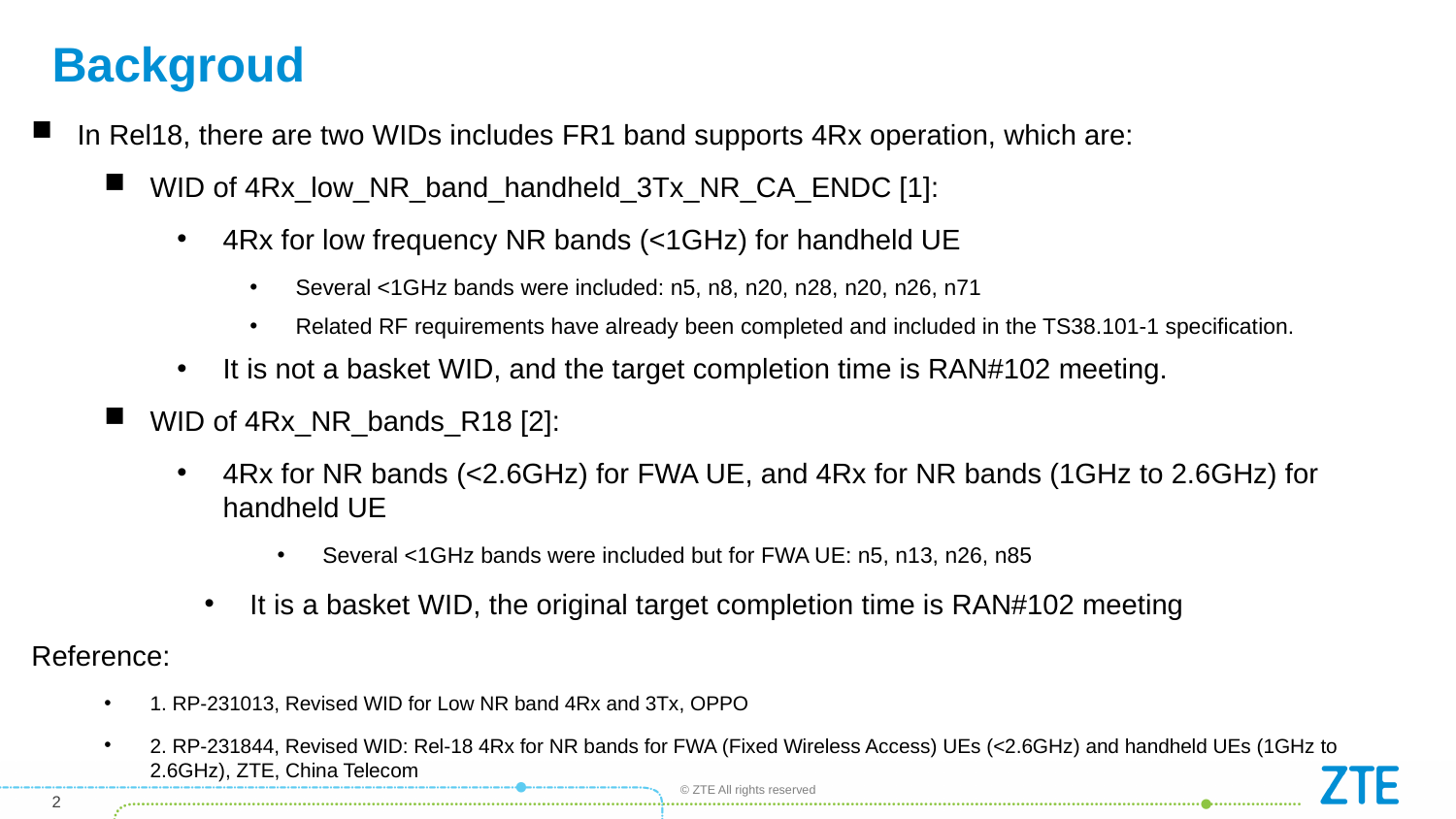

# Backgroud
In Rel18, there are two WIDs includes FR1 band supports 4Rx operation, which are:
WID of 4Rx_low_NR_band_handheld_3Tx_NR_CA_ENDC [1]:
4Rx for low frequency NR bands (<1GHz) for handheld UE
Several <1GHz bands were included: n5, n8, n20, n28, n20, n26, n71
Related RF requirements have already been completed and included in the TS38.101-1 specification.
It is not a basket WID, and the target completion time is RAN#102 meeting.
WID of 4Rx_NR_bands_R18 [2]:
4Rx for NR bands (<2.6GHz) for FWA UE, and 4Rx for NR bands (1GHz to 2.6GHz) for handheld UE
Several <1GHz bands were included but for FWA UE: n5, n13, n26, n85
It is a basket WID, the original target completion time is RAN#102 meeting
Reference:
1. RP-231013, Revised WID for Low NR band 4Rx and 3Tx, OPPO
2. RP-231844, Revised WID: Rel-18 4Rx for NR bands for FWA (Fixed Wireless Access) UEs (<2.6GHz) and handheld UEs (1GHz to 2.6GHz), ZTE, China Telecom